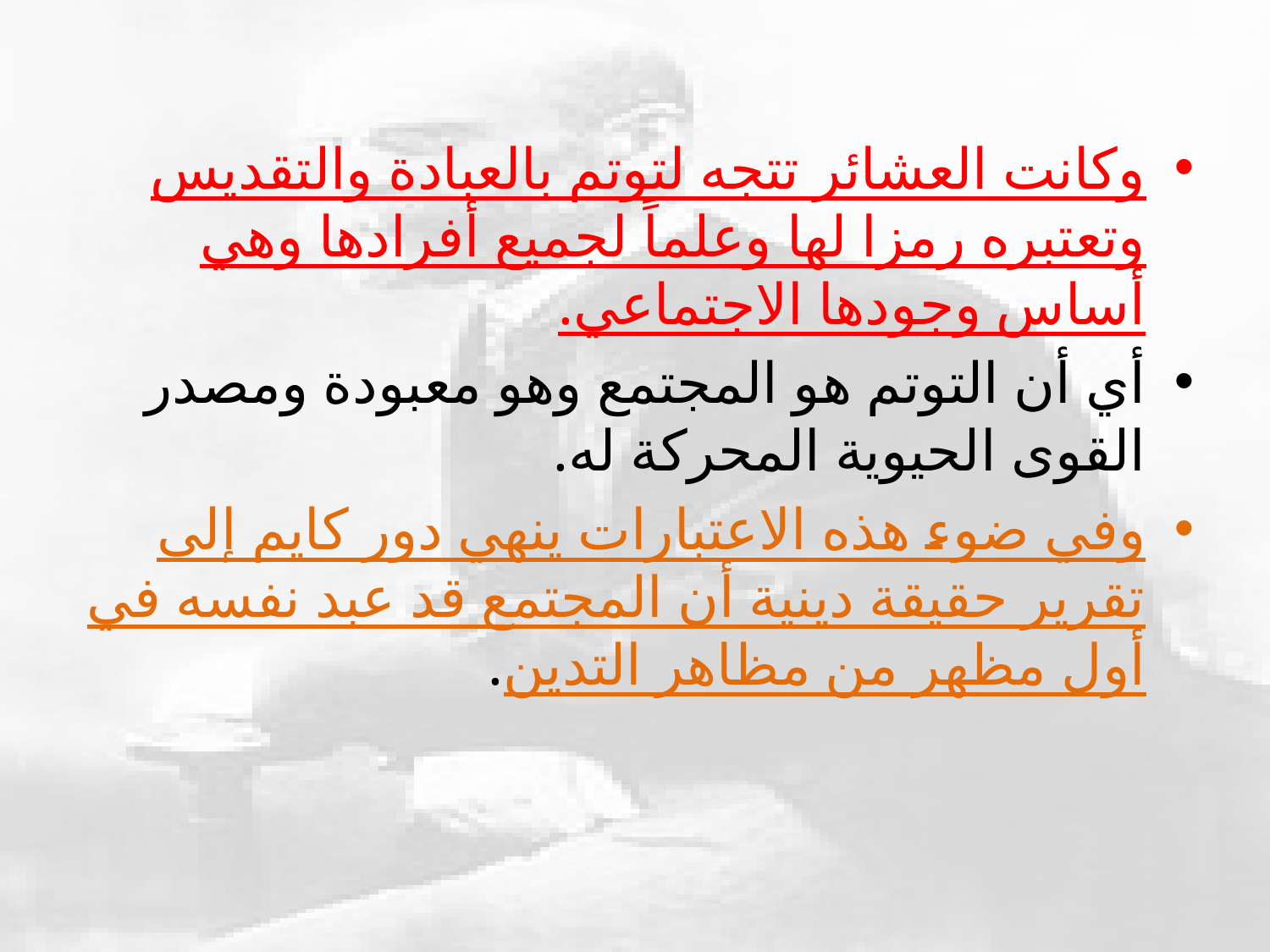

وكانت العشائر تتجه لتوتم بالعبادة والتقديس وتعتبره رمزا لها وعلماً لجميع أفرادها وهي أساس وجودها الاجتماعي.
أي أن التوتم هو المجتمع وهو معبودة ومصدر القوى الحيوية المحركة له.
وفي ضوء هذه الاعتبارات ينهي دور كايم إلى تقرير حقيقة دينية أن المجتمع قد عبد نفسه في أول مظهر من مظاهر التدين.